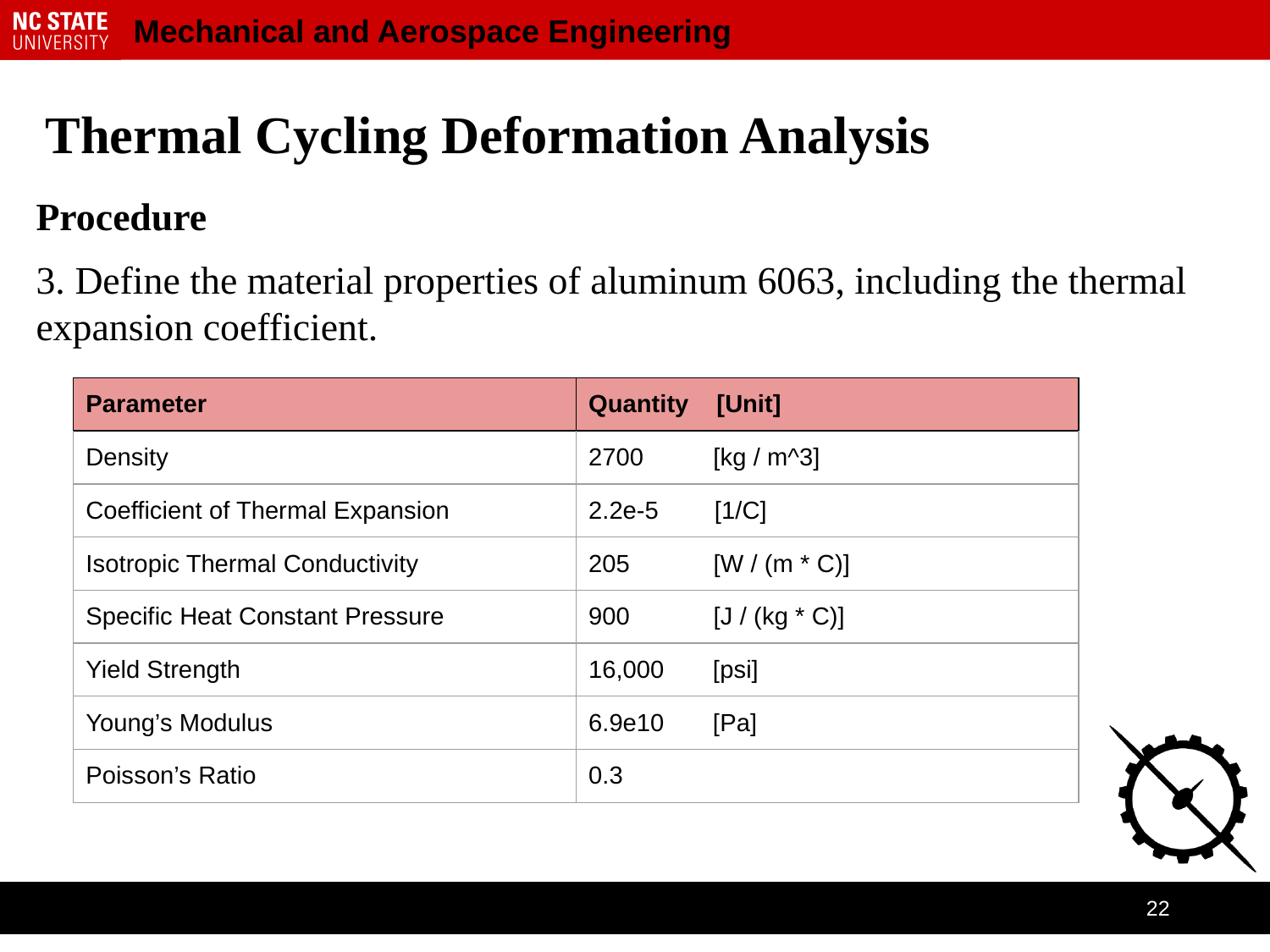

# Thermal Cycling Deformation Analysis
Procedure
3. Define the material properties of aluminum 6063, including the thermal expansion coefficient.

| Parameter | Quantity [Unit] |
| --- | --- |
| Density | 2700 [kg / m^3] |
| Coefficient of Thermal Expansion | 2.2e-5 [1/C] |
| Isotropic Thermal Conductivity | 205 [W / (m \* C)] |
| Specific Heat Constant Pressure | 900 [J / (kg \* C)] |
| Yield Strength | 16,000 [psi] |
| Young’s Modulus | 6.9e10 [Pa] |
| Poisson’s Ratio | 0.3 |
22